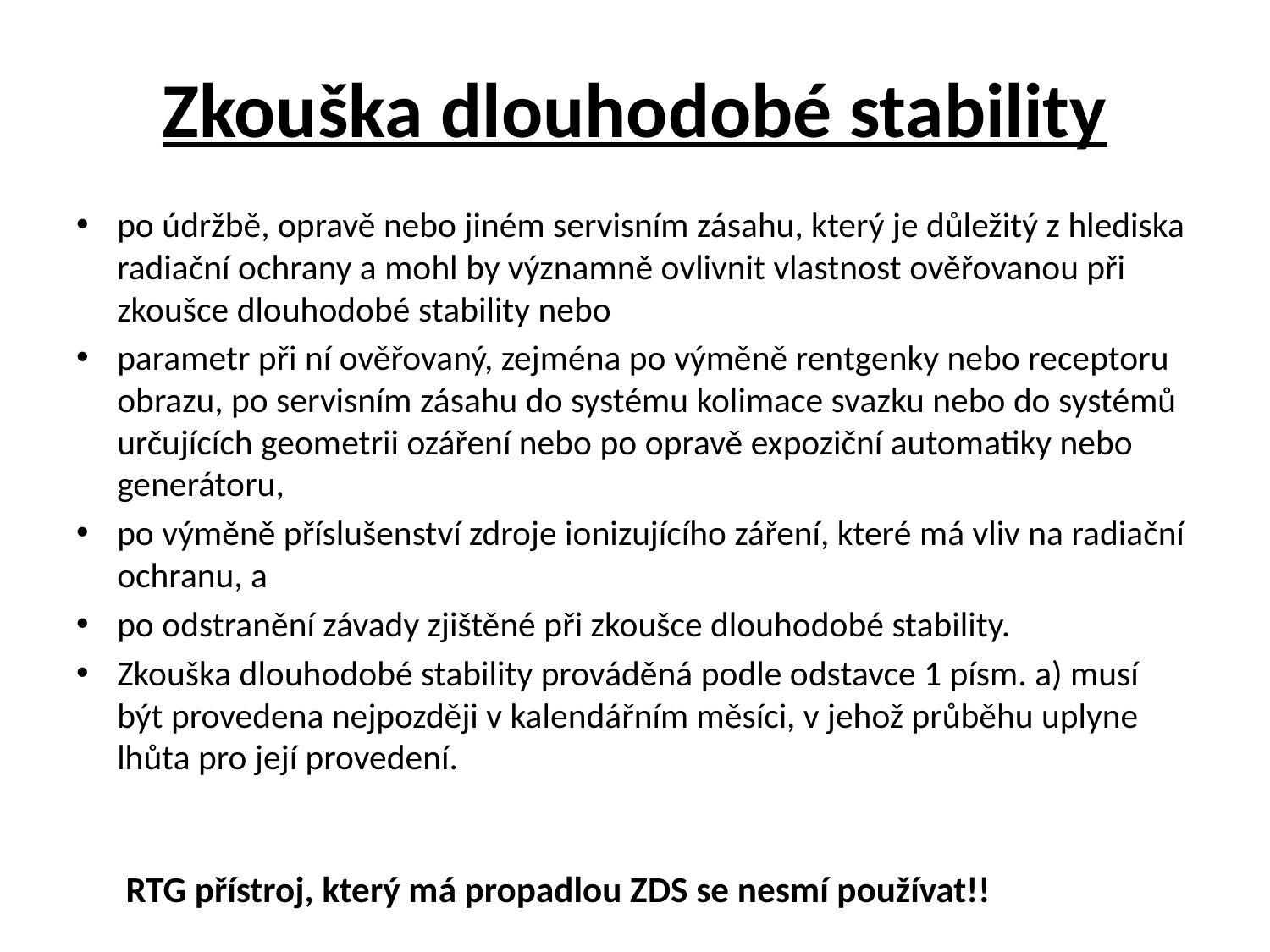

# Zkouška dlouhodobé stability
po údržbě, opravě nebo jiném servisním zásahu, který je důležitý z hlediska radiační ochrany a mohl by významně ovlivnit vlastnost ověřovanou při zkoušce dlouhodobé stability nebo
parametr při ní ověřovaný, zejména po výměně rentgenky nebo receptoru obrazu, po servisním zásahu do systému kolimace svazku nebo do systémů určujících geometrii ozáření nebo po opravě expoziční automatiky nebo generátoru,
po výměně příslušenství zdroje ionizujícího záření, které má vliv na radiační ochranu, a
po odstranění závady zjištěné při zkoušce dlouhodobé stability.
Zkouška dlouhodobé stability prováděná podle odstavce 1 písm. a) musí být provedena nejpozději v kalendářním měsíci, v jehož průběhu uplyne lhůta pro její provedení.

      RTG přístroj, který má propadlou ZDS se nesmí používat!!